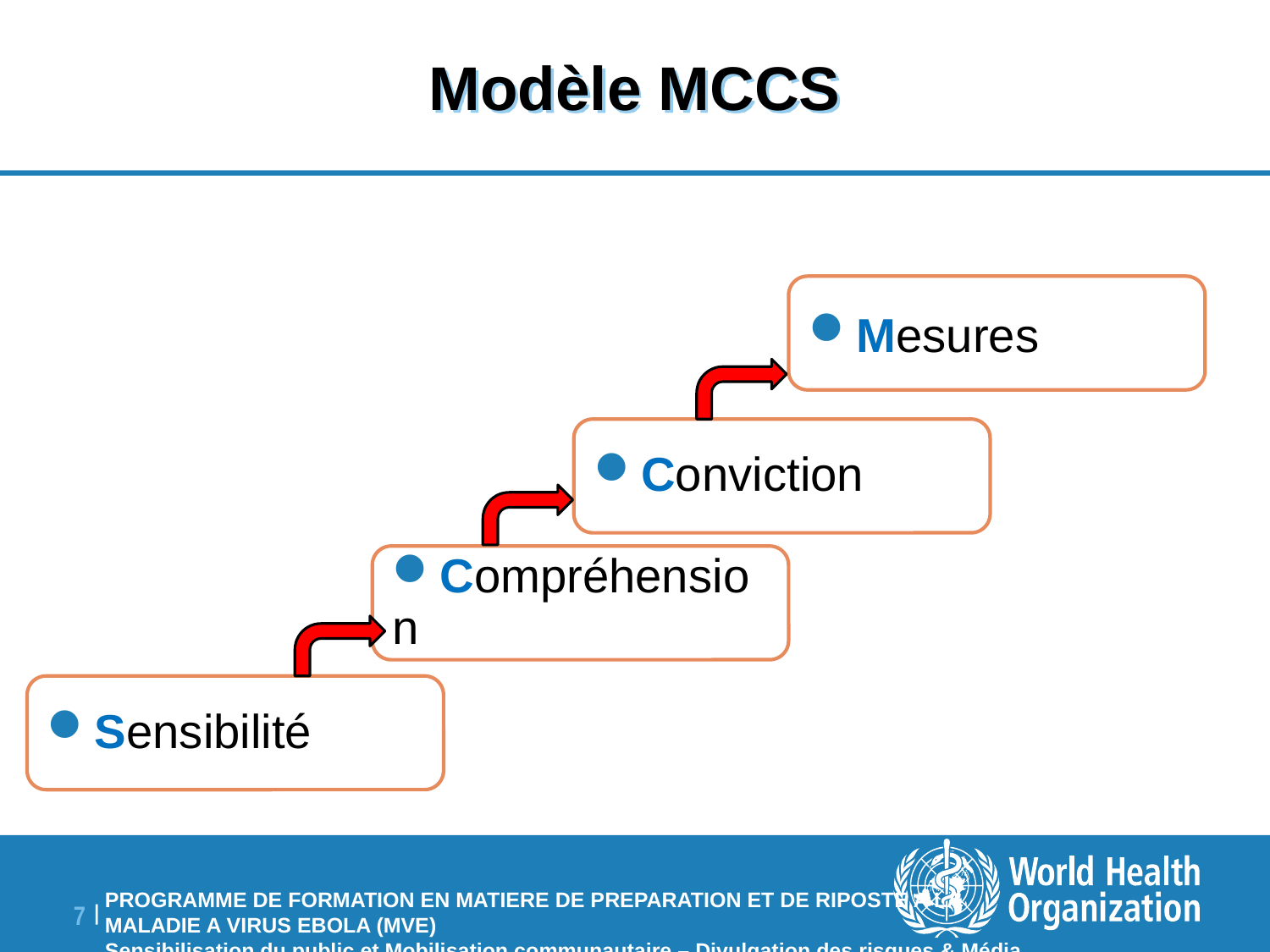

# Modèle MCCS

Mesures

Conviction

Compréhension

Sensibilité